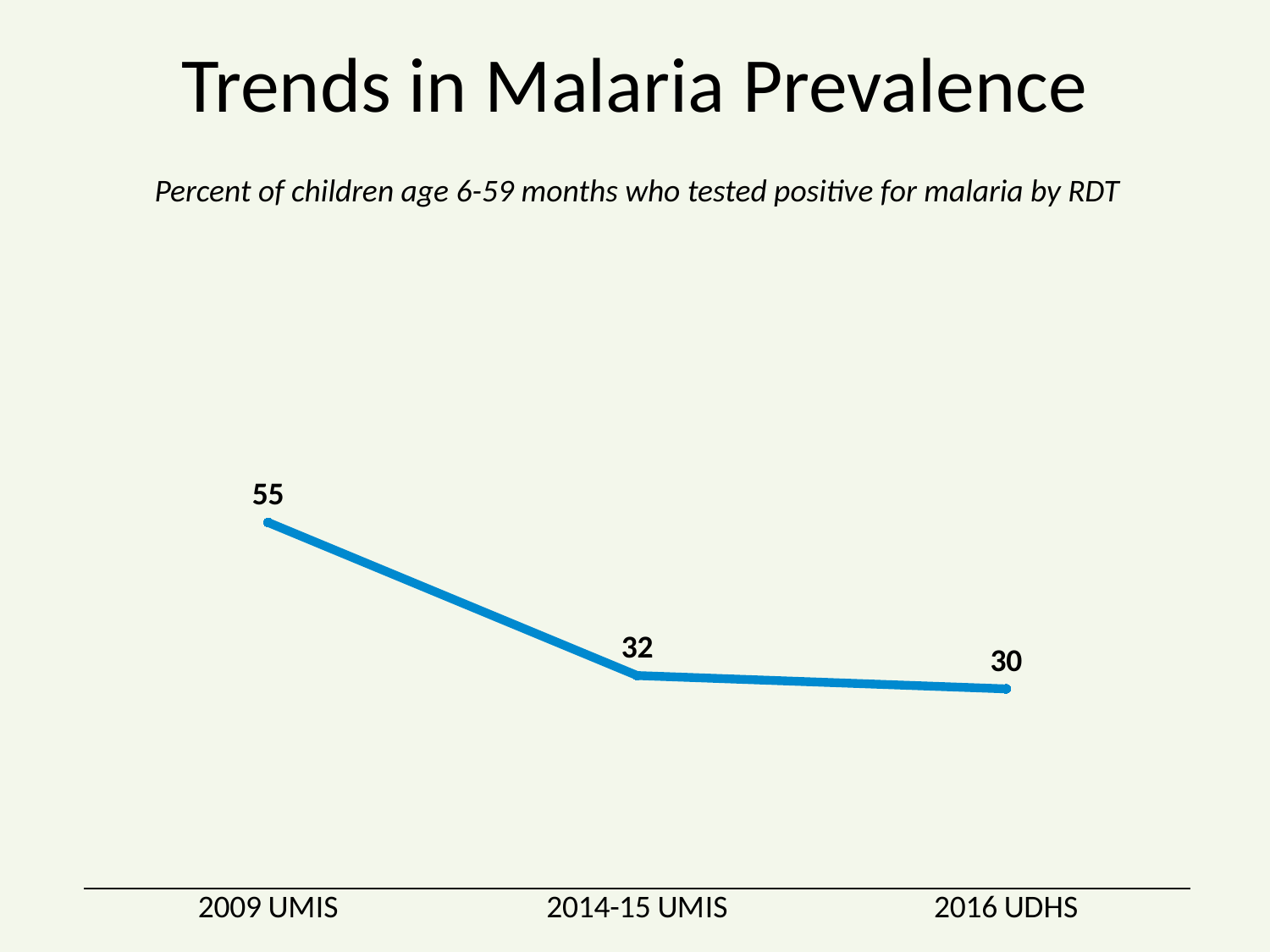

# Trends in Malaria Prevalence
Percent of children age 6-59 months who tested positive for malaria by RDT

### Chart

| Category | Series 1 |
|---|---|
| 2009 UMIS | 55.0 |
| 2014-15 UMIS | 32.0 |
| 2016 UDHS | 30.0 |